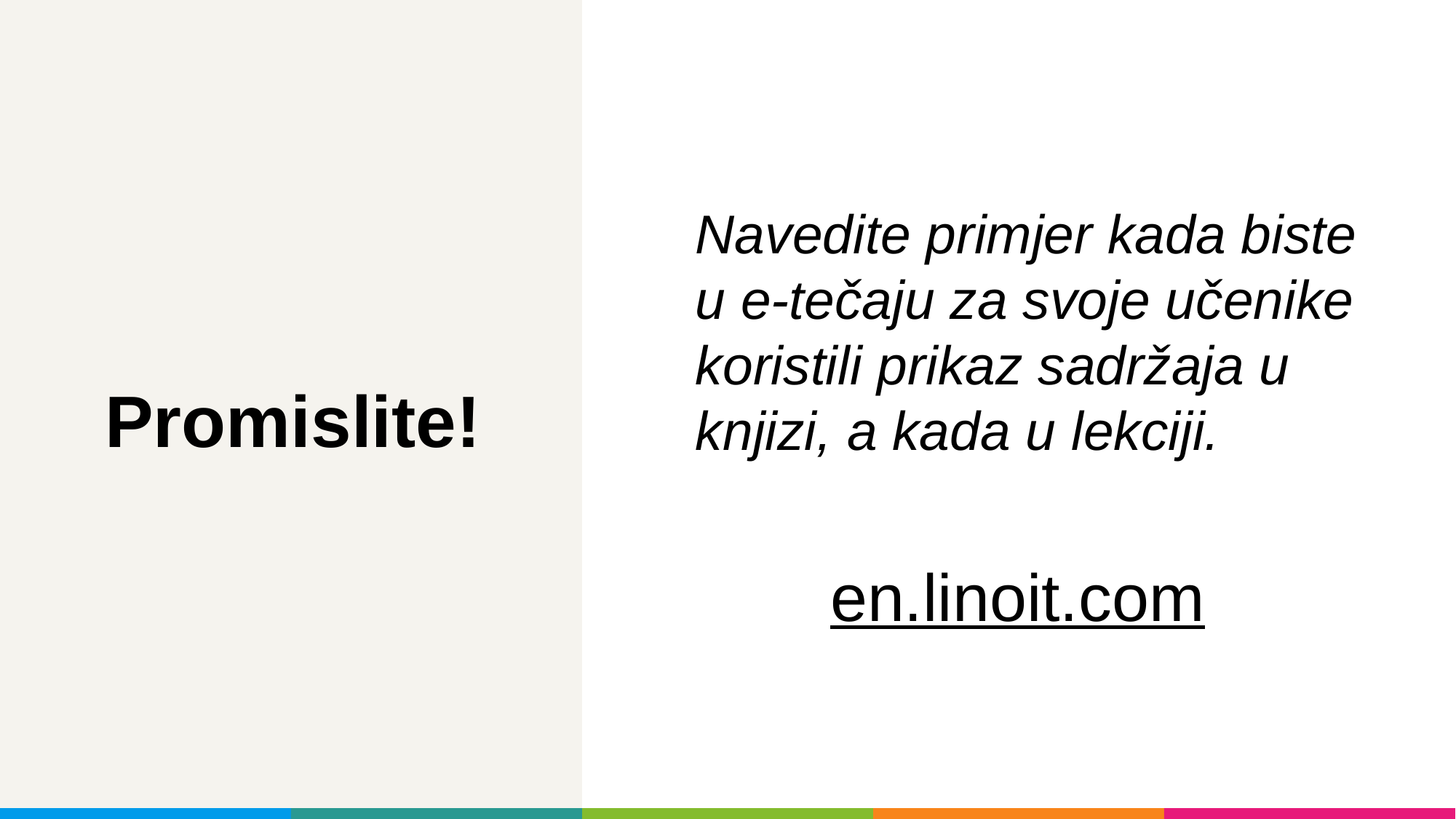

# Promislite!
Navedite primjer kada biste u e-tečaju za svoje učenike koristili prikaz sadržaja u knjizi, a kada u lekciji.

en.linoit.com